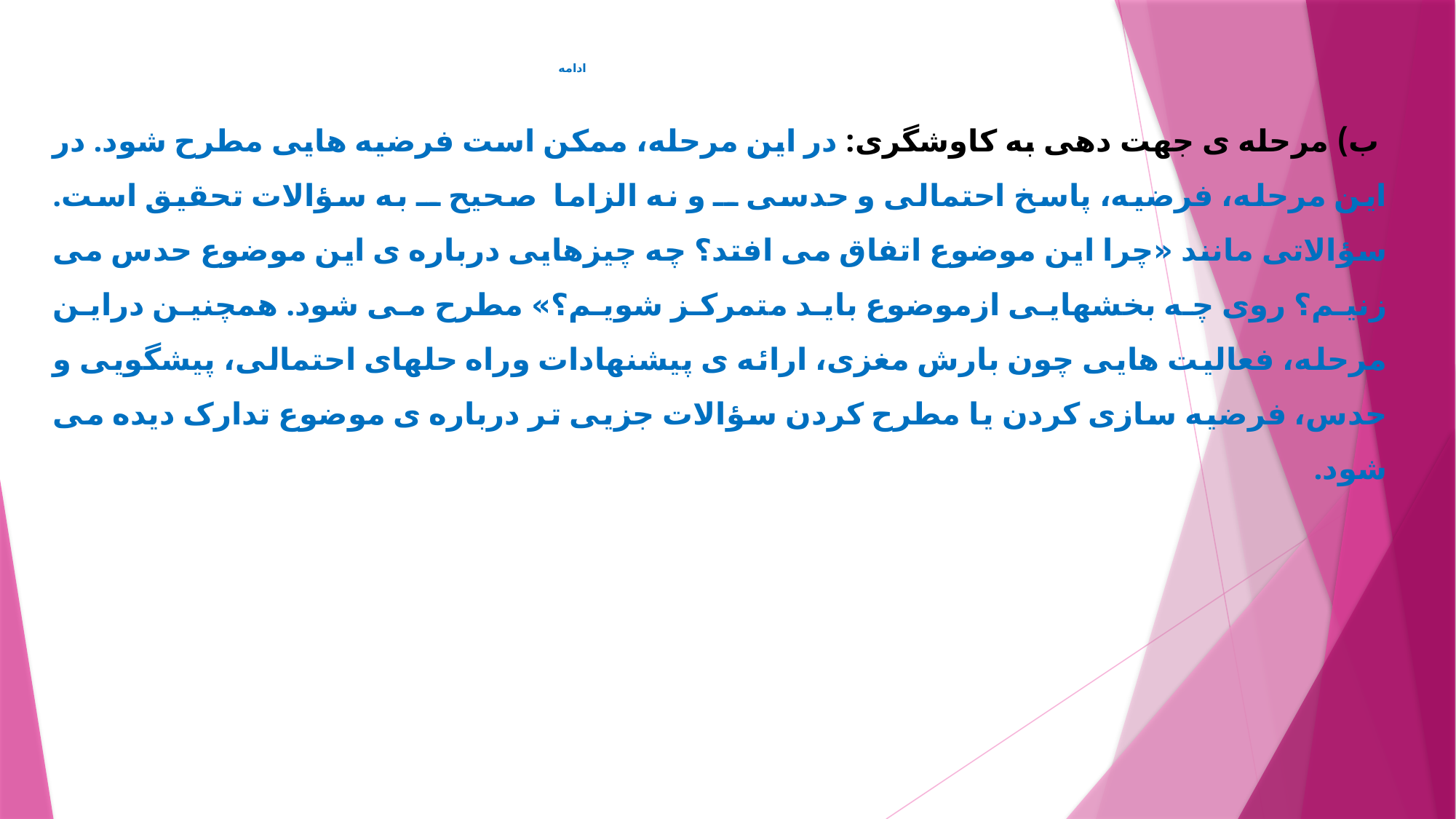

# ادامه
 ب) مرحله ی جهت دهی به کاوشگری: در اين مرحله، ممکن است فرضيه هايی مطرح شود. در اين مرحله، فرضيه، پاسخ احتمالی و حدسی ــ و نه الزاما  صحيح ــ به سؤالات تحقيق است. سؤالاتی مانند «چرا اين موضوع اتفاق می افتد؟ چه چيزهايی درباره ی اين موضوع حدس می زنيم؟ روی چه بخشهايی ازموضوع بايد متمرکز شويم؟» مطرح می شود. همچنين دراين مرحله، فعاليت هايی چون بارش مغزی، ارائه ی پيشنهادات وراه حلهای احتمالی، پيشگويی و حدس، فرضيه سازی کردن يا مطرح کردن سؤالات جزيی تر درباره ی موضوع تدارک ديده می شود.